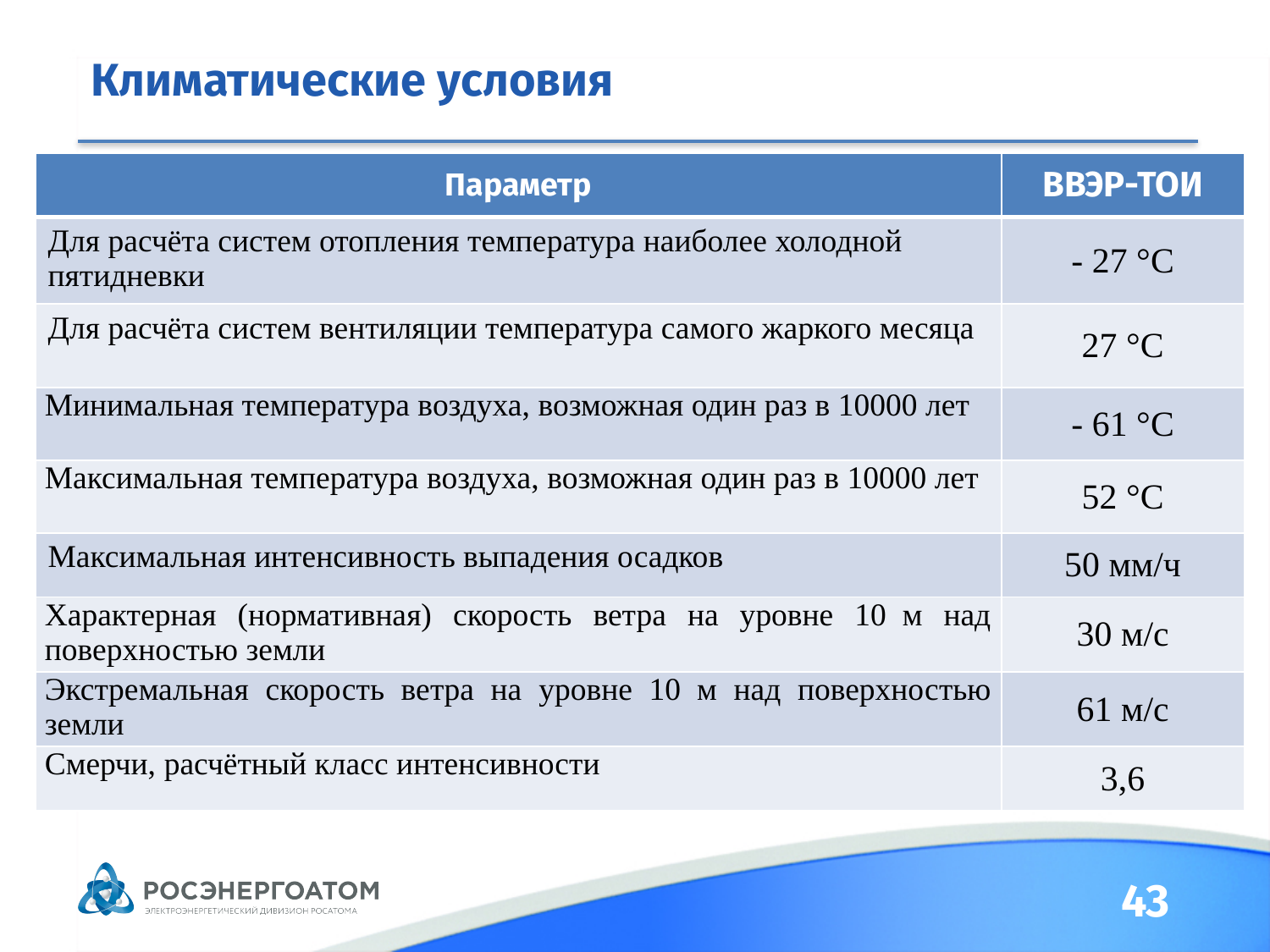

# Климатические условия
| Параметр | ВВЭР-ТОИ |
| --- | --- |
| Для расчёта систем отопления температура наиболее холодной пятидневки | - 27 °С |
| Для расчёта систем вентиляции температура самого жаркого месяца | 27 °С |
| Минимальная температура воздуха, возможная один раз в 10000 лет | - 61 °С |
| Максимальная температура воздуха, возможная один раз в 10000 лет | 52 °С |
| Максимальная интенсивность выпадения осадков | 50 мм/ч |
| Характерная (нормативная) скорость ветра на уровне 10  м над поверхностью земли | 30 м/с |
| Экстремальная скорость ветра на уровне 10  м над поверхностью земли | 61 м/с |
| Смерчи, расчётный класс интенсивности | 3,6 |